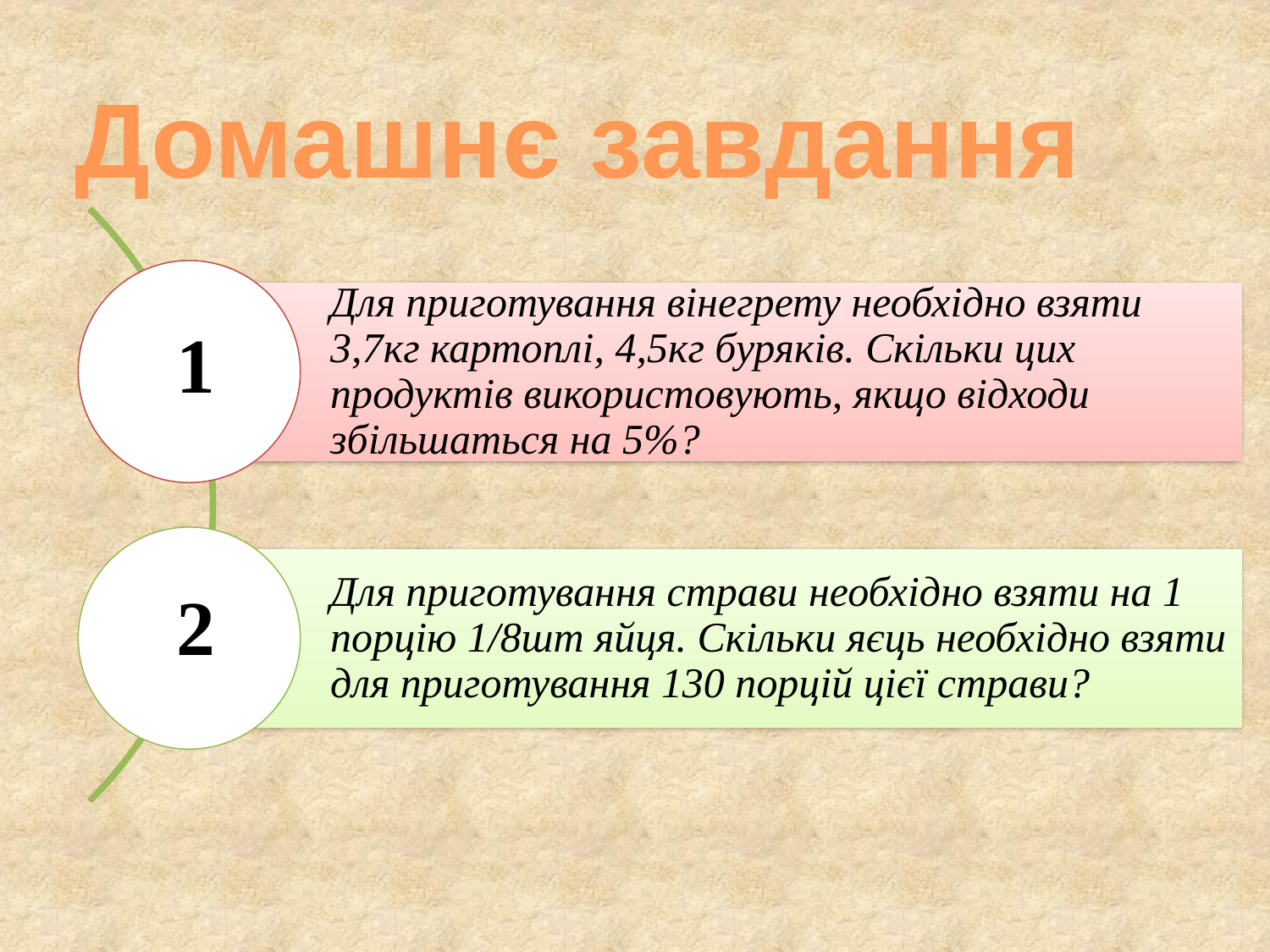

Домашнє завдання
Для приготування вінегрету необхідно взяти 3,7кг картоплі, 4,5кг буряків. Скільки цих продуктів використовують, якщо відходи збільшаться на 5%?
Для приготування страви необхідно взяти на 1 порцію 1/8шт яйця. Скільки яєць необхідно взяти для приготування 130 порцій цієї страви?
1
2